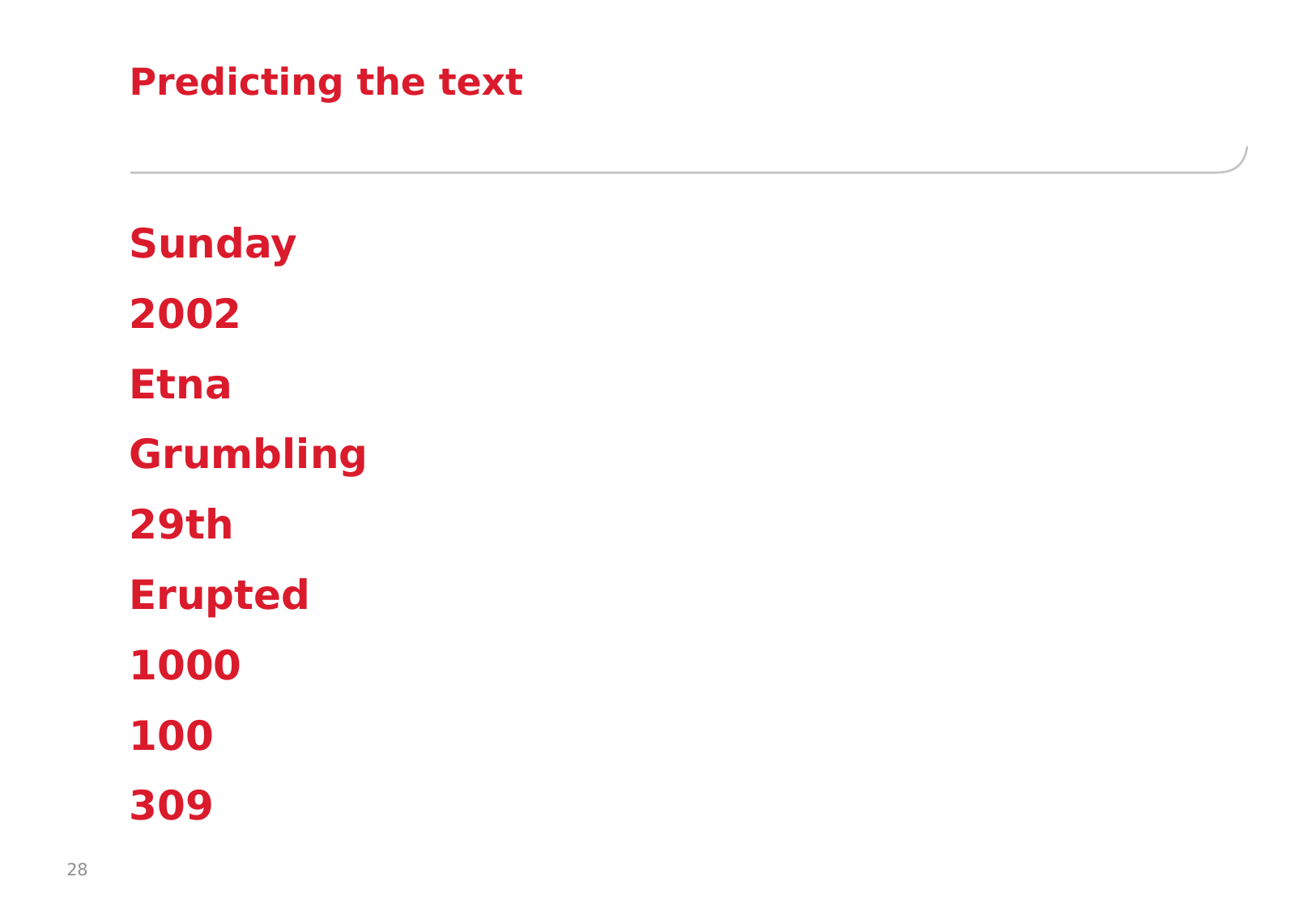

# Predicting the text
Sunday
2002
Etna
Grumbling
29th
Erupted
1000
100
309
28